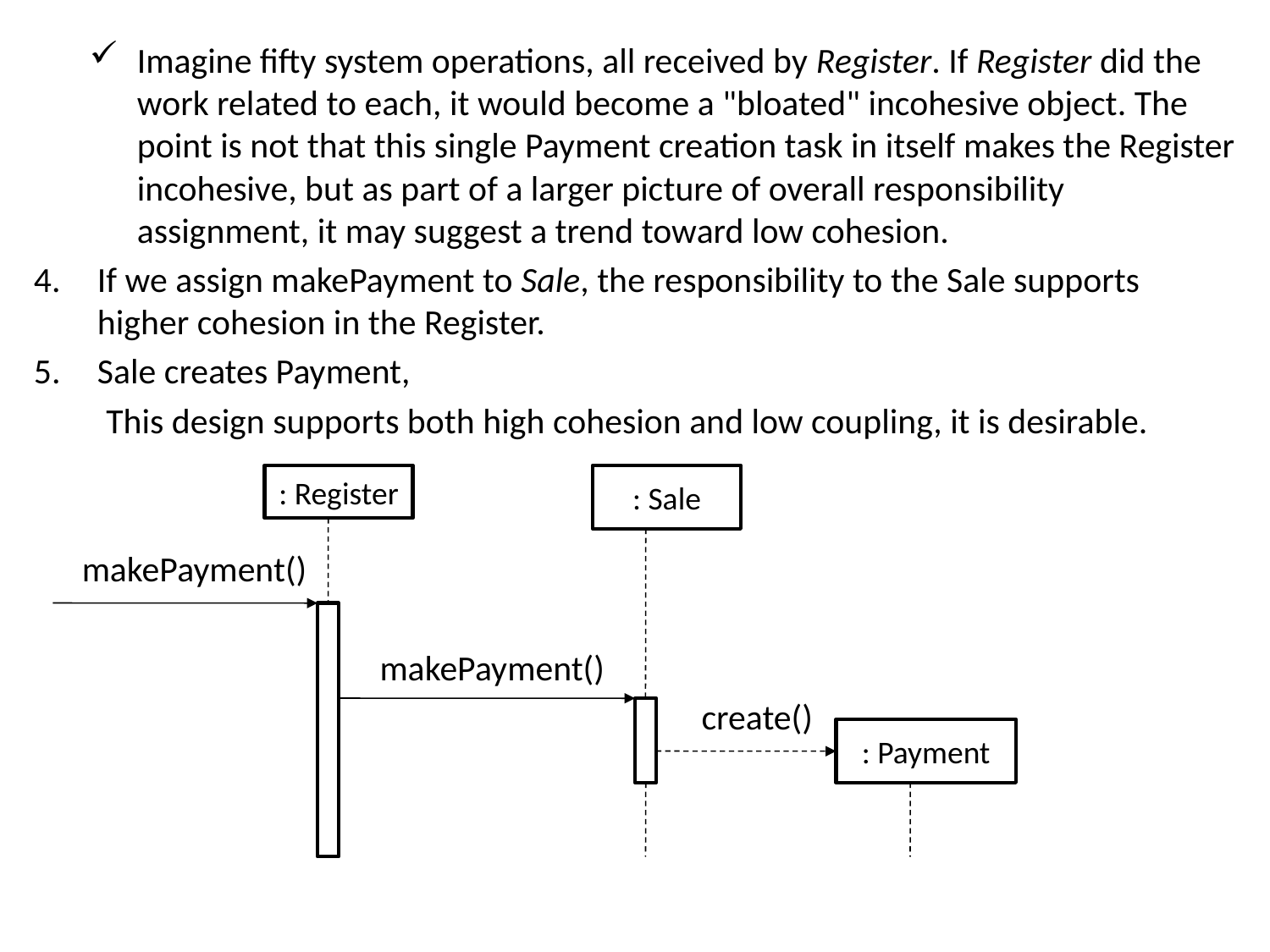

Imagine fifty system operations, all received by Register. If Register did the work related to each, it would become a "bloated" incohesive object. The point is not that this single Payment creation task in itself makes the Register incohesive, but as part of a larger picture of overall responsibility assignment, it may suggest a trend toward low cohesion.
If we assign makePayment to Sale, the responsibility to the Sale supports higher cohesion in the Register.
Sale creates Payment,
         This design supports both high cohesion and low coupling, it is desirable.

      makePayment()

                                           makePayment()
                                                                                   create()

: Register
: Sale

: Payment